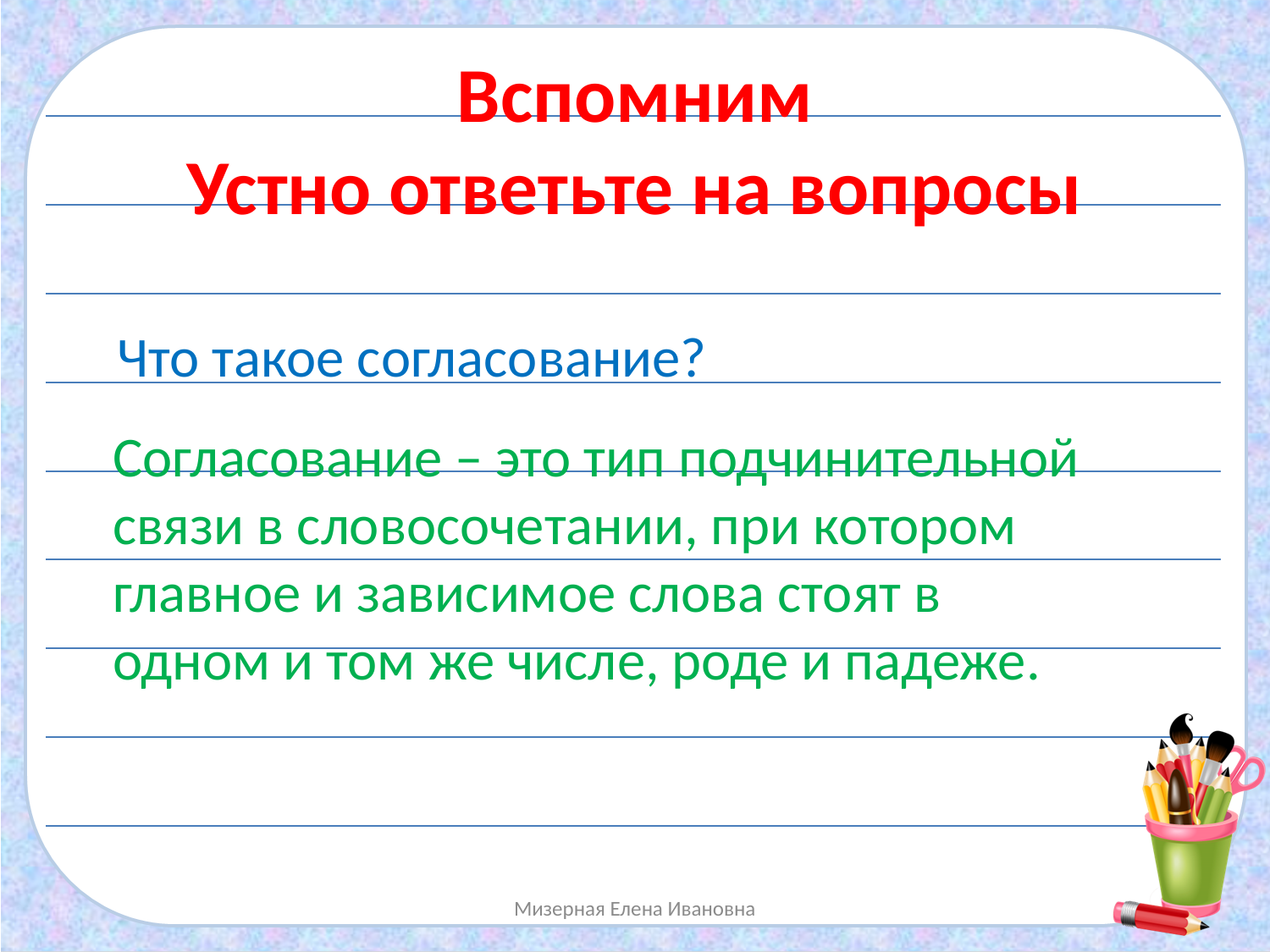

Вспомним
Устно ответьте на вопросы

Что такое согласование?

Согласование – это тип подчинительной связи в словосочетании, при котором главное и зависимое слова стоят в одном и том же числе, роде и падеже.
Мизерная Елена Ивановна